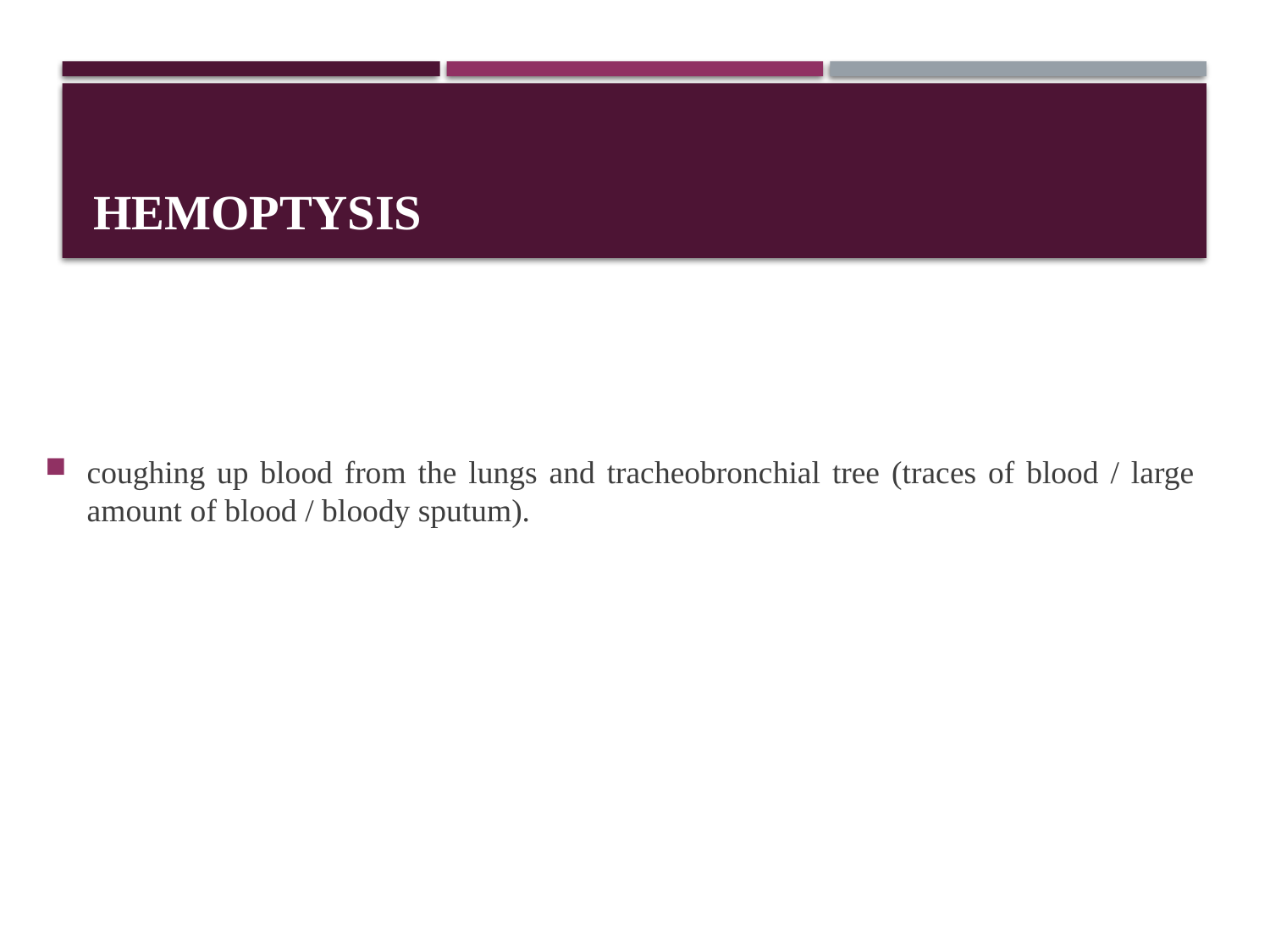

# Hemoptysis
coughing up blood from the lungs and tracheobronchial tree (traces of blood / large amount of blood / bloody sputum).